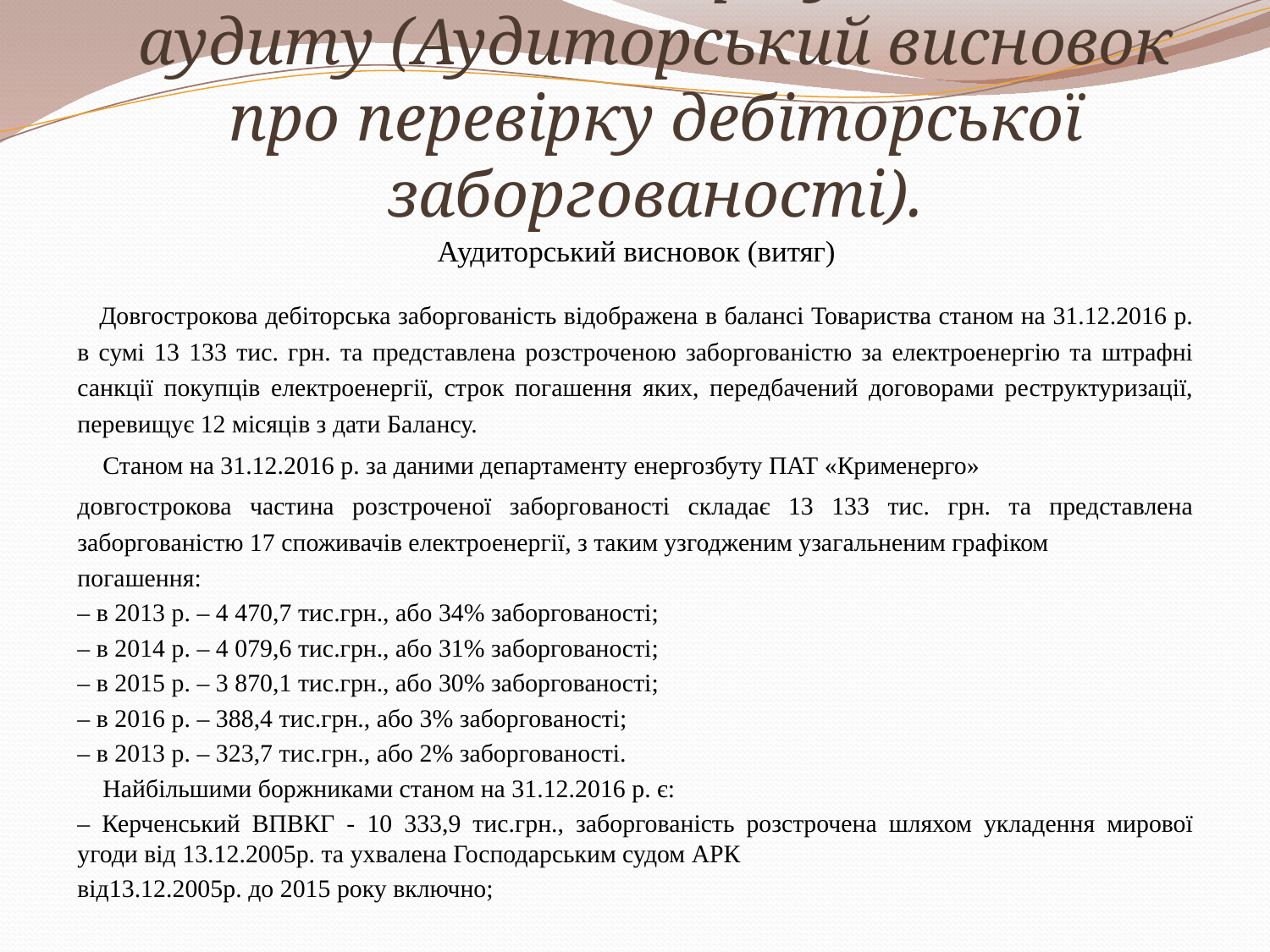

# 4. Узагальнення результатів аудиту (Аудиторський висновок про перевірку дебіторської заборгованості).
Аудиторський висновок (витяг)

   Довгострокова дебіторська заборгованість відображена в балансі Товариства станом на 31.12.2016 р. в сумі 13 133 тис. грн. та представлена розстроченою заборгованістю за електроенергію та штрафні санкції покупців електроенергії, строк погашення яких, передбачений договорами реструктуризації, перевищує 12 місяців з дати Балансу.
    Станом на 31.12.2016 р. за даними департаменту енергозбуту ПАТ «Крименерго»
довгострокова частина розстроченої заборгованості складає 13 133 тис. грн. та представлена заборгованістю 17 споживачів електроенергії, з таким узгодженим узагальненим графіком
погашення:
– в 2013 р. – 4 470,7 тис.грн., або 34% заборгованості;
– в 2014 р. – 4 079,6 тис.грн., або 31% заборгованості;
– в 2015 р. – 3 870,1 тис.грн., або 30% заборгованості;
– в 2016 р. – 388,4 тис.грн., або 3% заборгованості;
– в 2013 р. – 323,7 тис.грн., або 2% заборгованості.
    Найбільшими боржниками станом на 31.12.2016 р. є:
– Керченський ВПВКГ - 10 333,9 тис.грн., заборгованість розстрочена шляхом укладення мирової угоди від 13.12.2005р. та ухвалена Господарським судом АРК
від13.12.2005р. до 2015 року включно;